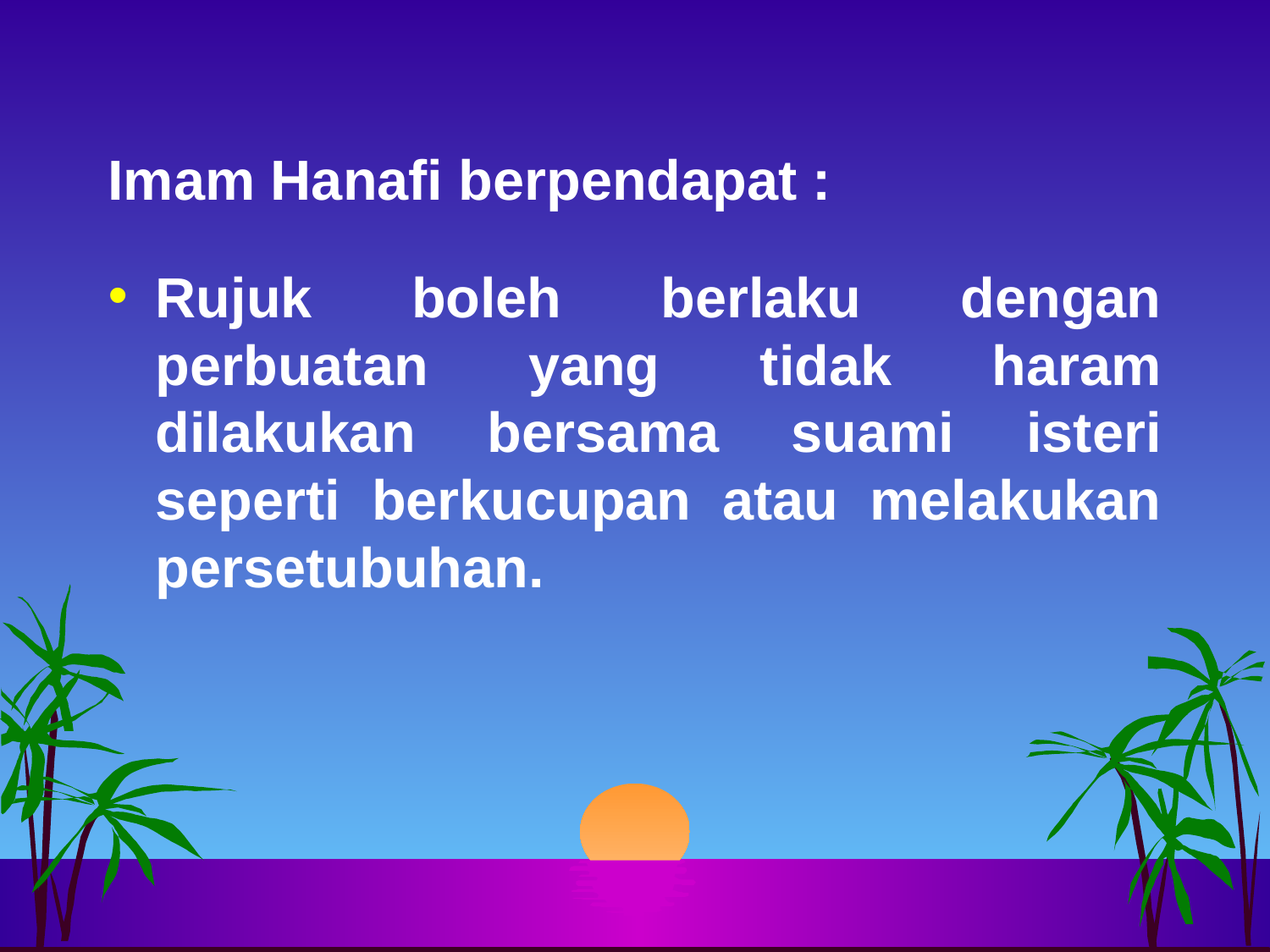

Imam Hanafi berpendapat :

Rujuk boleh berlaku dengan perbuatan yang tidak haram dilakukan bersama suami isteri seperti berkucupan atau melakukan persetubuhan.